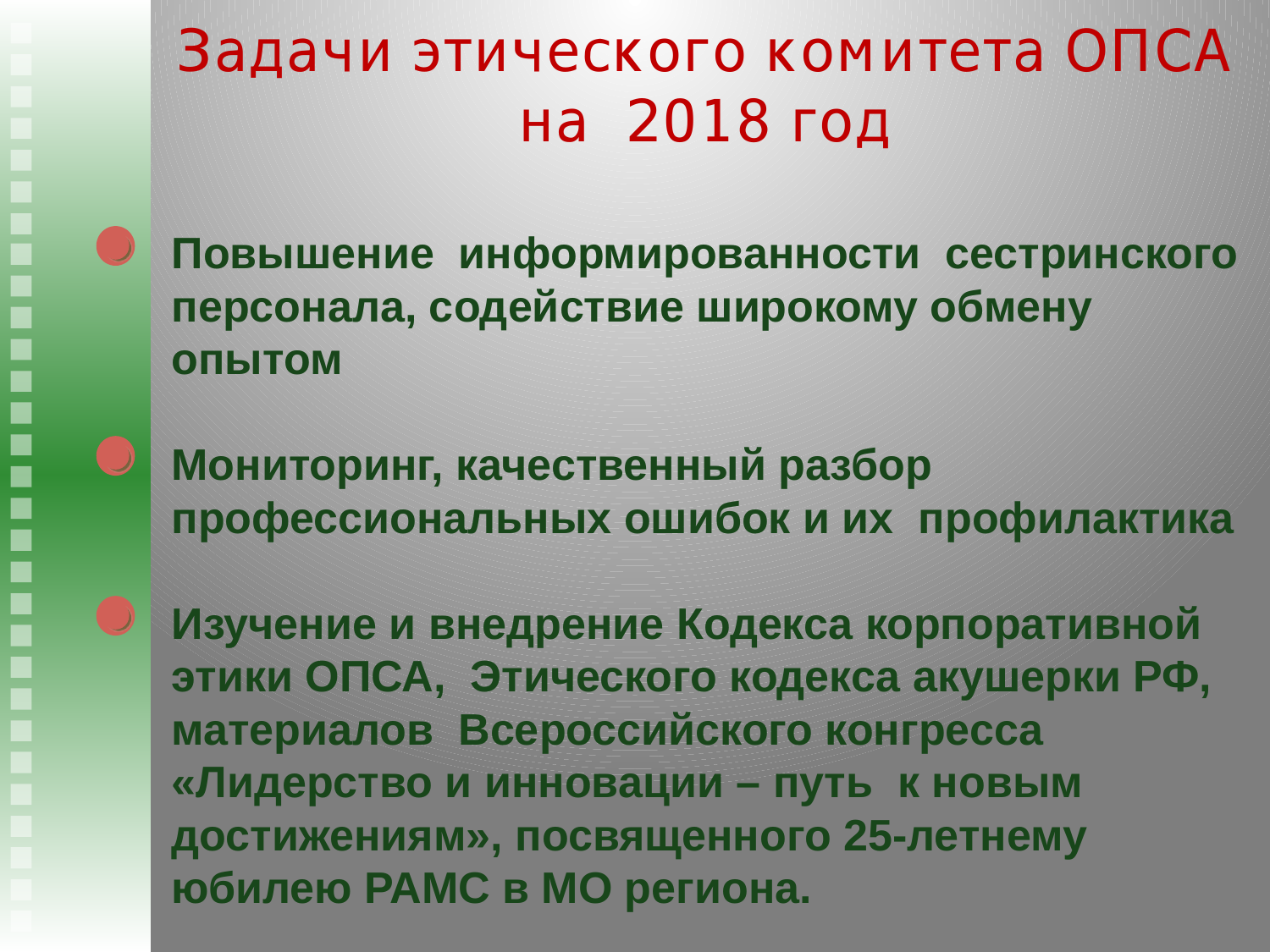

# Задачи этического комитета ОПСА на  2018 год
Повышение  информированности  сестринского персонала, содействие широкому обмену опытом

Мониторинг, качественный разбор профессиональных ошибок и их  профилактика

Изучение и внедрение Кодекса корпоративной этики ОПСА,  Этического кодекса акушерки РФ, материалов  Всероссийского конгресса «Лидерство и инновации – путь  к новым достижениям», посвященного 25-летнему юбилею РАМС в МО региона.